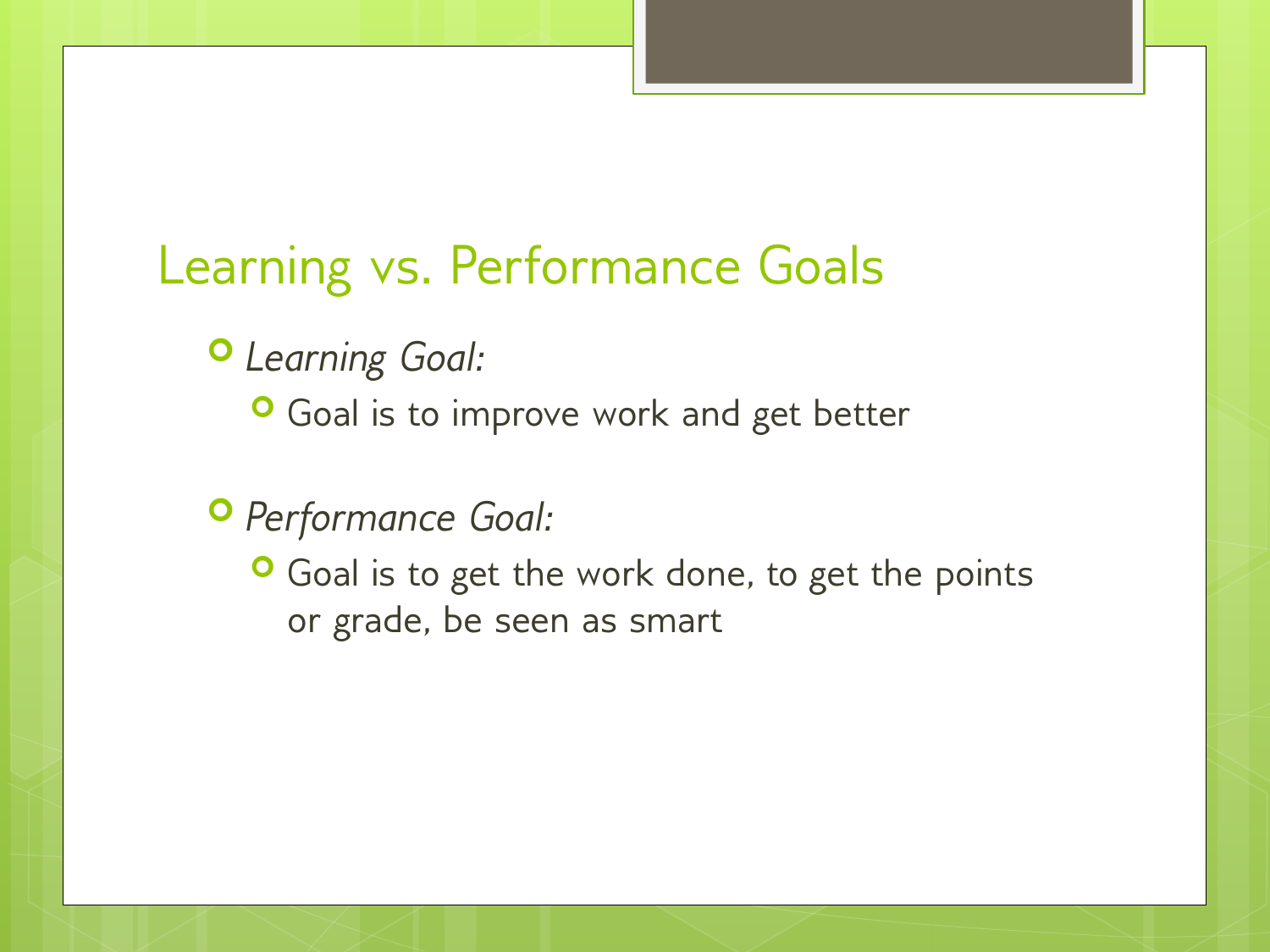

# Learning vs. Performance Goals
Learning Goal:
Goal is to improve work and get better
Performance Goal:
Goal is to get the work done, to get the points or grade, be seen as smart